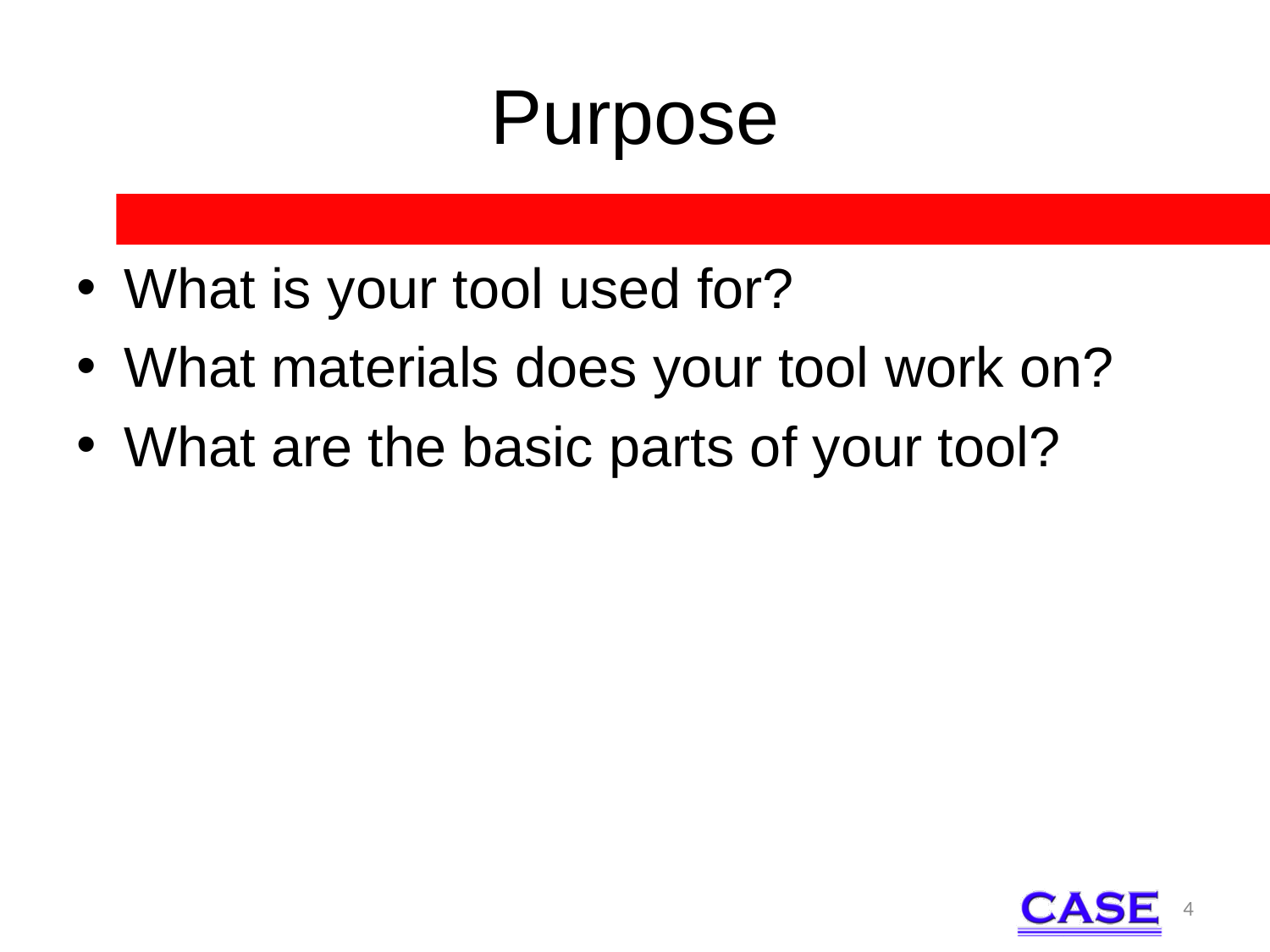

# Purpose
What is your tool used for?
What materials does your tool work on?
What are the basic parts of your tool?
4